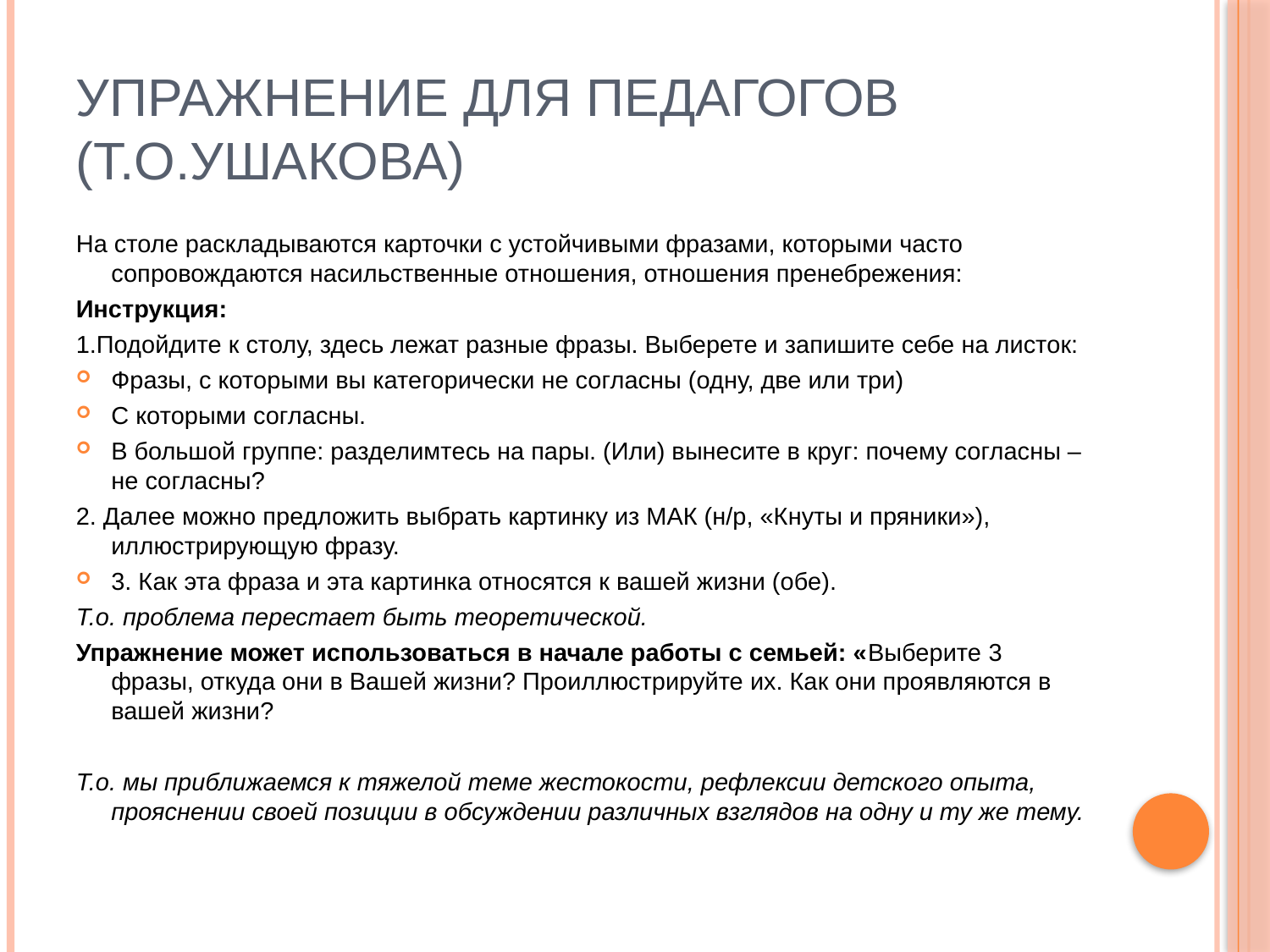

# Упражнение для педагогов (Т.О.Ушакова)
На столе раскладываются карточки с устойчивыми фразами, которыми часто сопровождаются насильственные отношения, отношения пренебрежения:
Инструкция:
1.Подойдите к столу, здесь лежат разные фразы. Выберете и запишите себе на листок:
Фразы, с которыми вы категорически не согласны (одну, две или три)
С которыми согласны.
В большой группе: разделимтесь на пары. (Или) вынесите в круг: почему согласны – не согласны?
2. Далее можно предложить выбрать картинку из МАК (н/р, «Кнуты и пряники»), иллюстрирующую фразу.
3. Как эта фраза и эта картинка относятся к вашей жизни (обе).
Т.о. проблема перестает быть теоретической.
Упражнение может использоваться в начале работы с семьей: «Выберите 3 фразы, откуда они в Вашей жизни? Проиллюстрируйте их. Как они проявляются в вашей жизни?

Т.о. мы приближаемся к тяжелой теме жестокости, рефлексии детского опыта, прояснении своей позиции в обсуждении различных взглядов на одну и ту же тему.